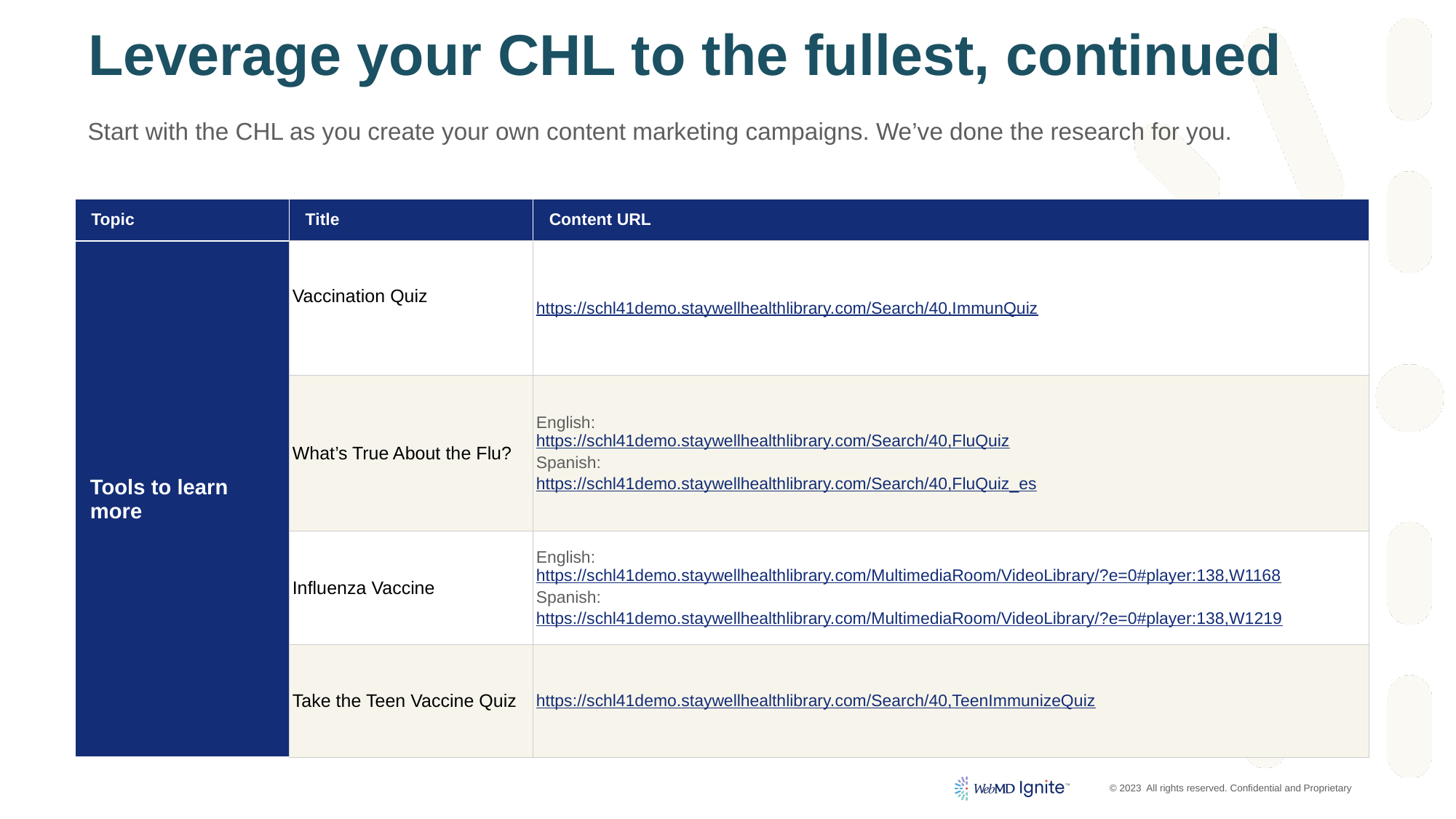

# Leverage your CHL to the fullest, continued
Start with the CHL as you create your own content marketing campaigns. We’ve done the research for you.
| Topic | Title | Content URL |
| --- | --- | --- |
| Tools to learn more | Vaccination Quiz | https://schl41demo.staywellhealthlibrary.com/Search/40,ImmunQuiz |
|  | What’s True About the Flu? | English: https://schl41demo.staywellhealthlibrary.com/Search/40,FluQuiz Spanish: https://schl41demo.staywellhealthlibrary.com/Search/40,FluQuiz\_es |
|  | Influenza Vaccine | English: https://schl41demo.staywellhealthlibrary.com/MultimediaRoom/VideoLibrary/?e=0#player:138,W1168 Spanish: https://schl41demo.staywellhealthlibrary.com/MultimediaRoom/VideoLibrary/?e=0#player:138,W1219 |
|  | Take the Teen Vaccine Quiz | https://schl41demo.staywellhealthlibrary.com/Search/40,TeenImmunizeQuiz |